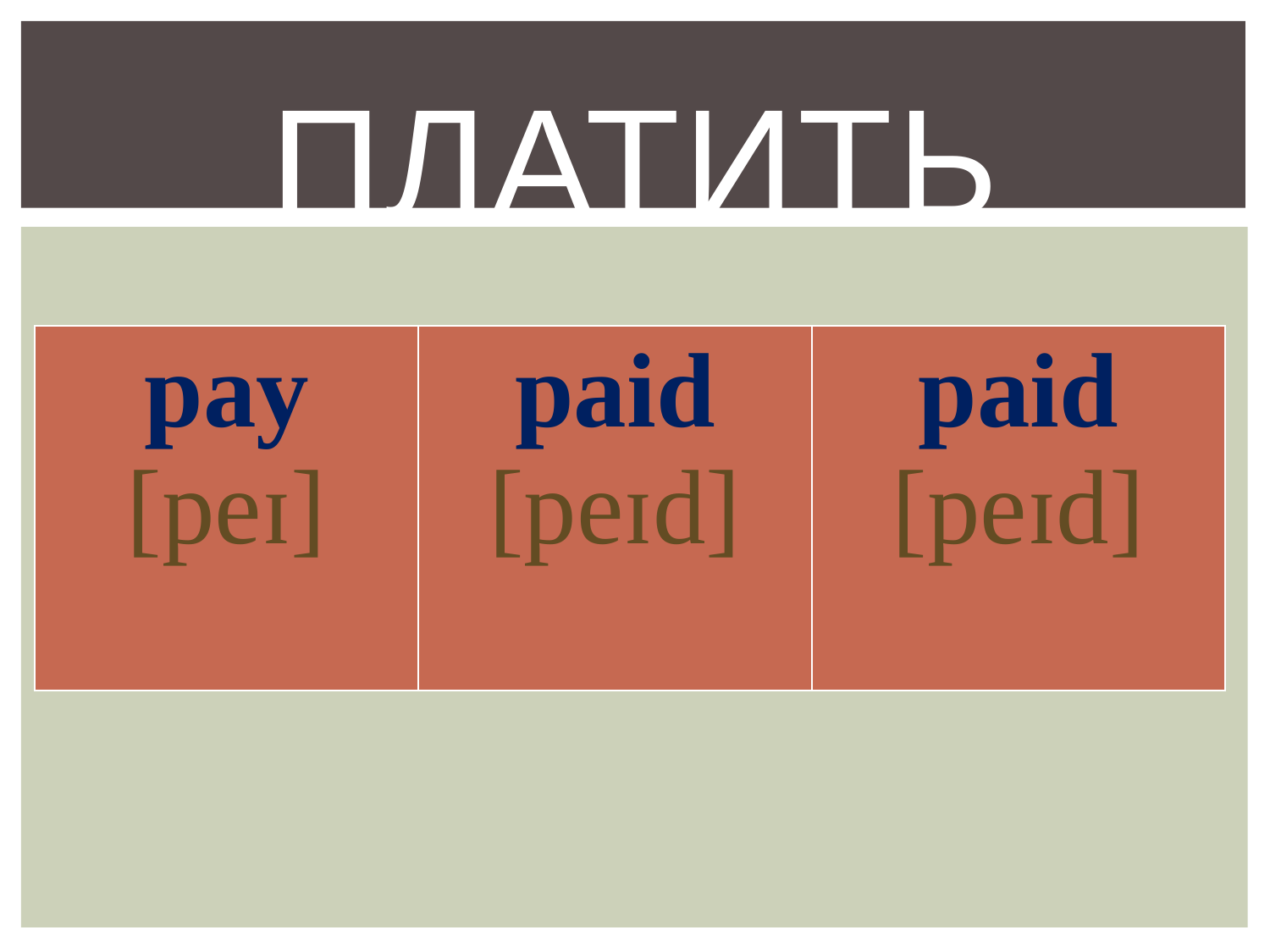

# платить
| pay [peɪ] | paid [peɪd] | paid [peɪd] |
| --- | --- | --- |